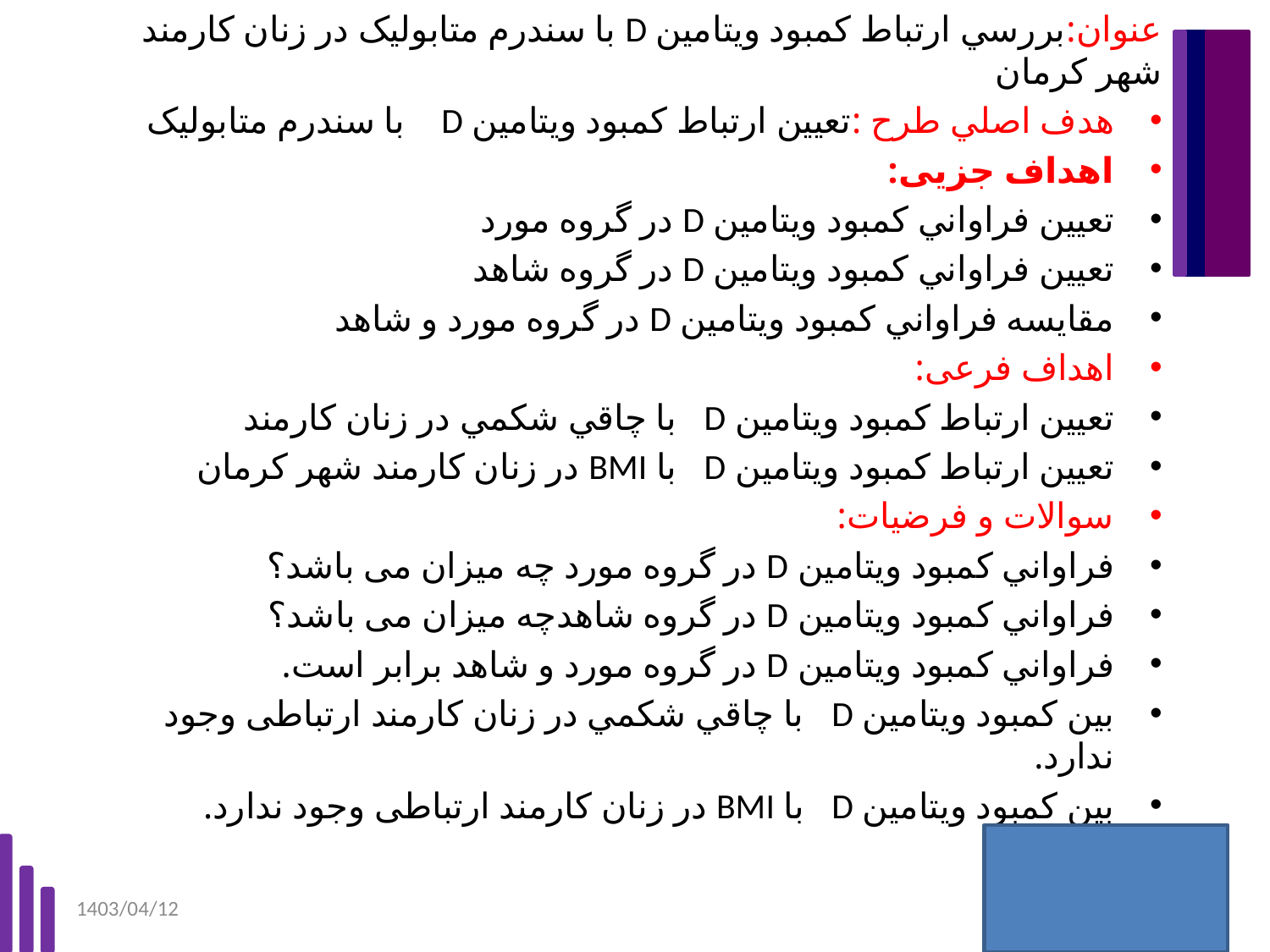

عنوان:بررسي ارتباط کمبود ويتامين D با سندرم متابوليک در زنان کارمند شهر كرمان
هدف اصلي طرح :تعيين ارتباط کمبود ويتامين D    با سندرم متابوليک
اهداف جزیی:
تعيين فراواني کمبود ويتامين D در گروه مورد
تعيين فراواني کمبود ويتامين D در گروه شاهد
مقایسه فراواني کمبود ويتامين D در گروه مورد و شاهد
اهداف فرعی:
تعيين ارتباط کمبود ويتامين D   با چاقي شكمي در زنان کارمند
تعيين ارتباط کمبود ويتامين D   با BMI در زنان کارمند شهر كرمان
سوالات و فرضیات:
فراواني کمبود ويتامين D در گروه مورد چه میزان می باشد؟
فراواني کمبود ويتامين D در گروه شاهدچه میزان می باشد؟
فراواني کمبود ويتامين D در گروه مورد و شاهد برابر است.
بین کمبود ويتامين D   با چاقي شكمي در زنان کارمند ارتباطی وجود ندارد.
بین کمبود ويتامين D   با BMI در زنان کارمند ارتباطی وجود ندارد.

1403/04/12